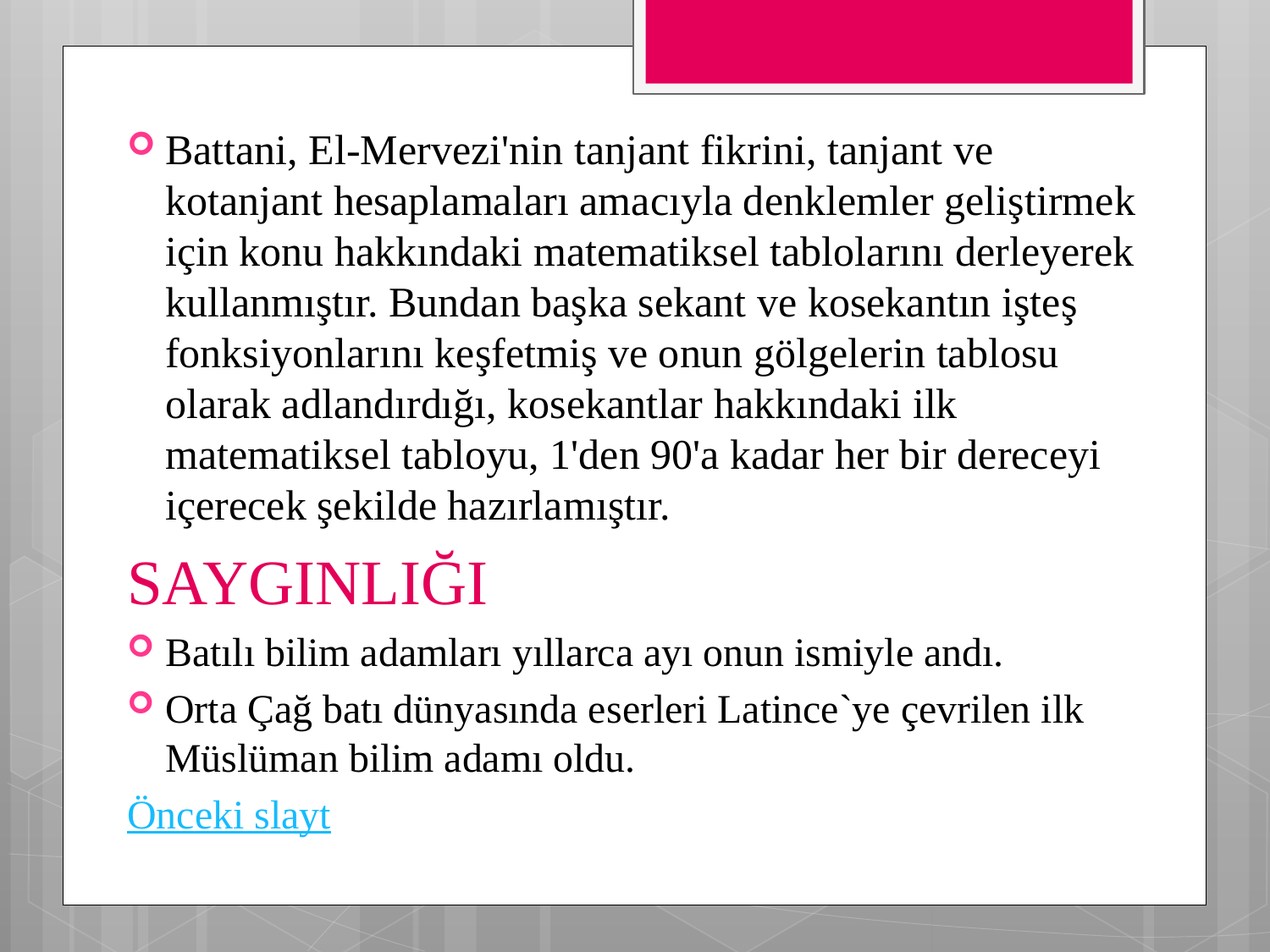

Battani, El-Mervezi'nin tanjant fikrini, tanjant ve kotanjant hesaplamaları amacıyla denklemler geliştirmek için konu hakkındaki matematiksel tablolarını derleyerek kullanmıştır. Bundan başka sekant ve kosekantın işteş fonksiyonlarını keşfetmiş ve onun gölgelerin tablosu olarak adlandırdığı, kosekantlar hakkındaki ilk matematiksel tabloyu, 1'den 90'a kadar her bir dereceyi içerecek şekilde hazırlamıştır.
SAYGINLIĞI
Batılı bilim adamları yıllarca ayı onun ismiyle andı.
Orta Çağ batı dünyasında eserleri Latince`ye çevrilen ilk Müslüman bilim adamı oldu.
Önceki slayt